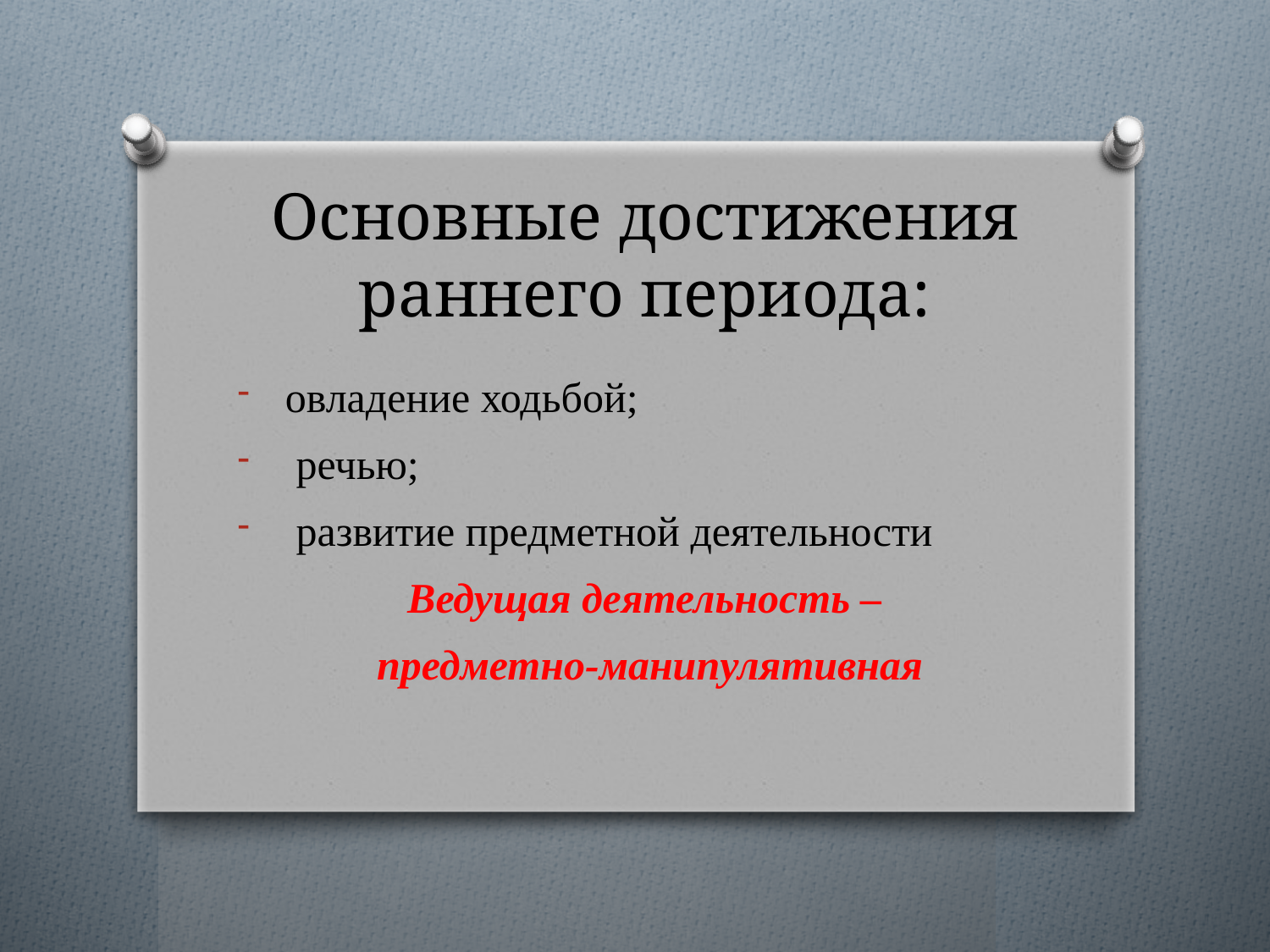

# Основные достижения раннего периода:
овладение ходьбой;
 речью;
 развитие предметной деятельности
Ведущая деятельность –
предметно-манипулятивная